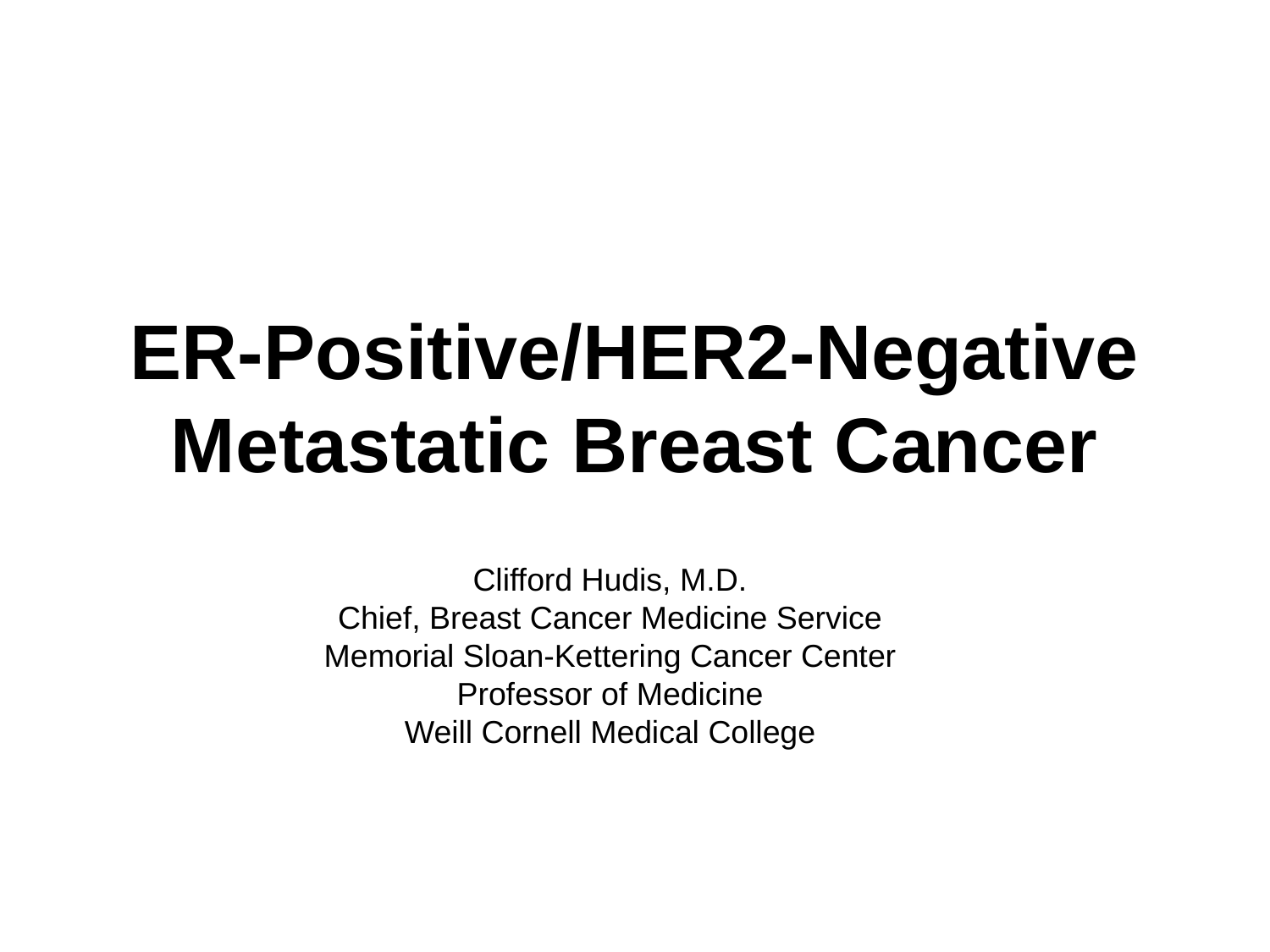

# ER-Positive/HER2-Negative Metastatic Breast Cancer
Clifford Hudis, M.D.
Chief, Breast Cancer Medicine Service
Memorial Sloan-Kettering Cancer Center
Professor of Medicine
Weill Cornell Medical College